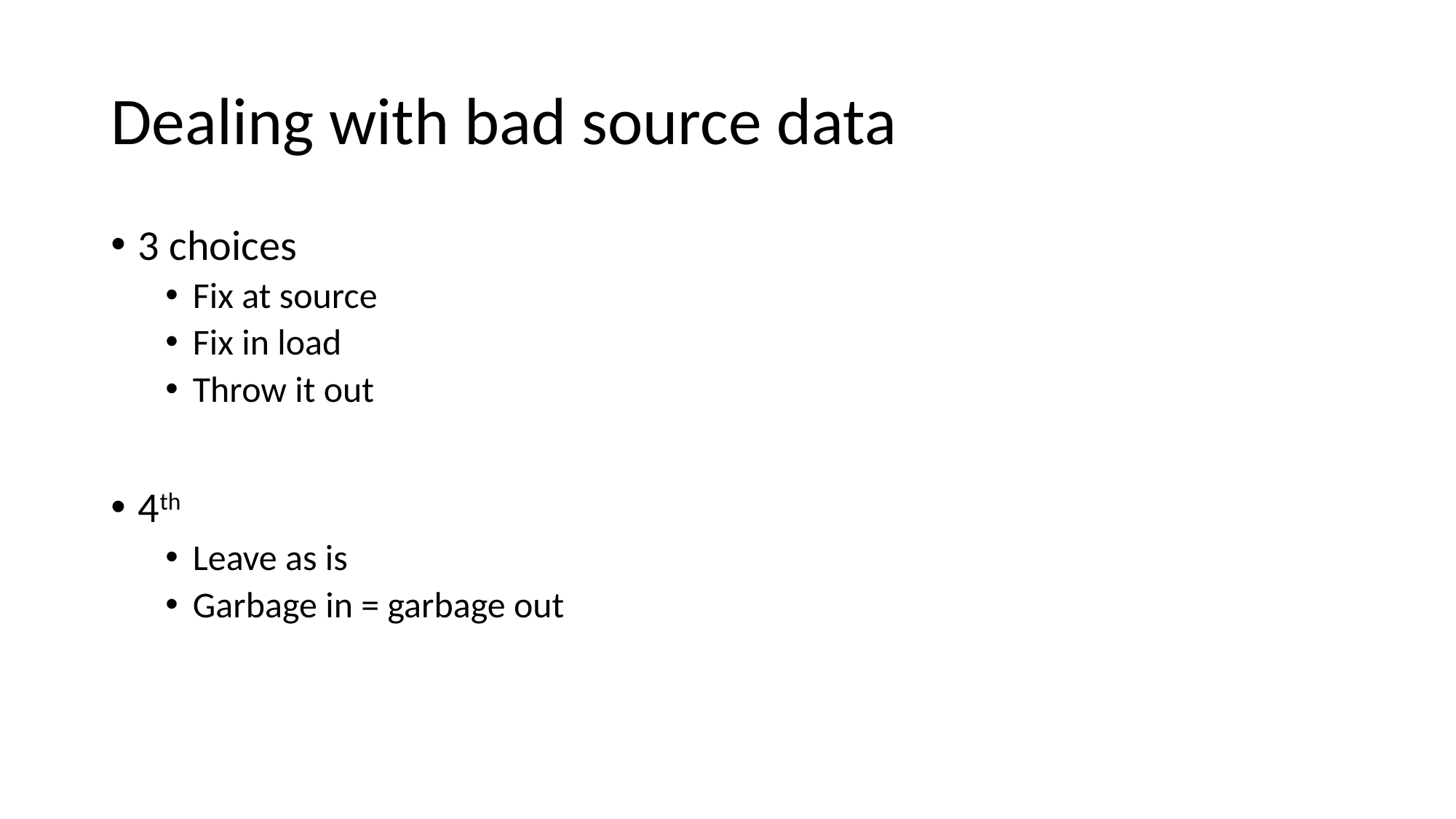

# Dealing with bad source data
3 choices
Fix at source
Fix in load
Throw it out

4th
Leave as is
Garbage in = garbage out